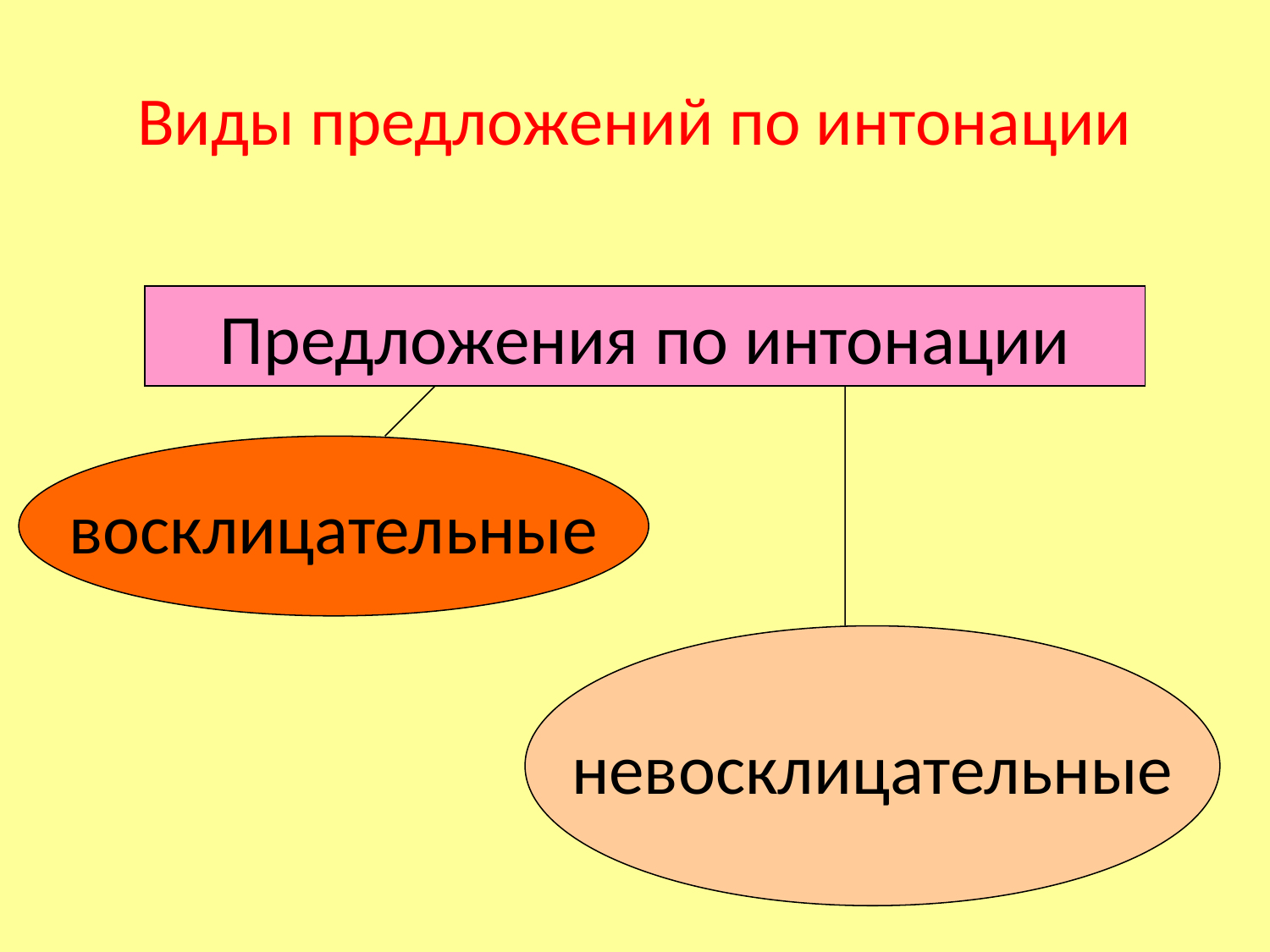

# Виды предложений по интонации
Предложения по интонации

восклицательные
невосклицательные